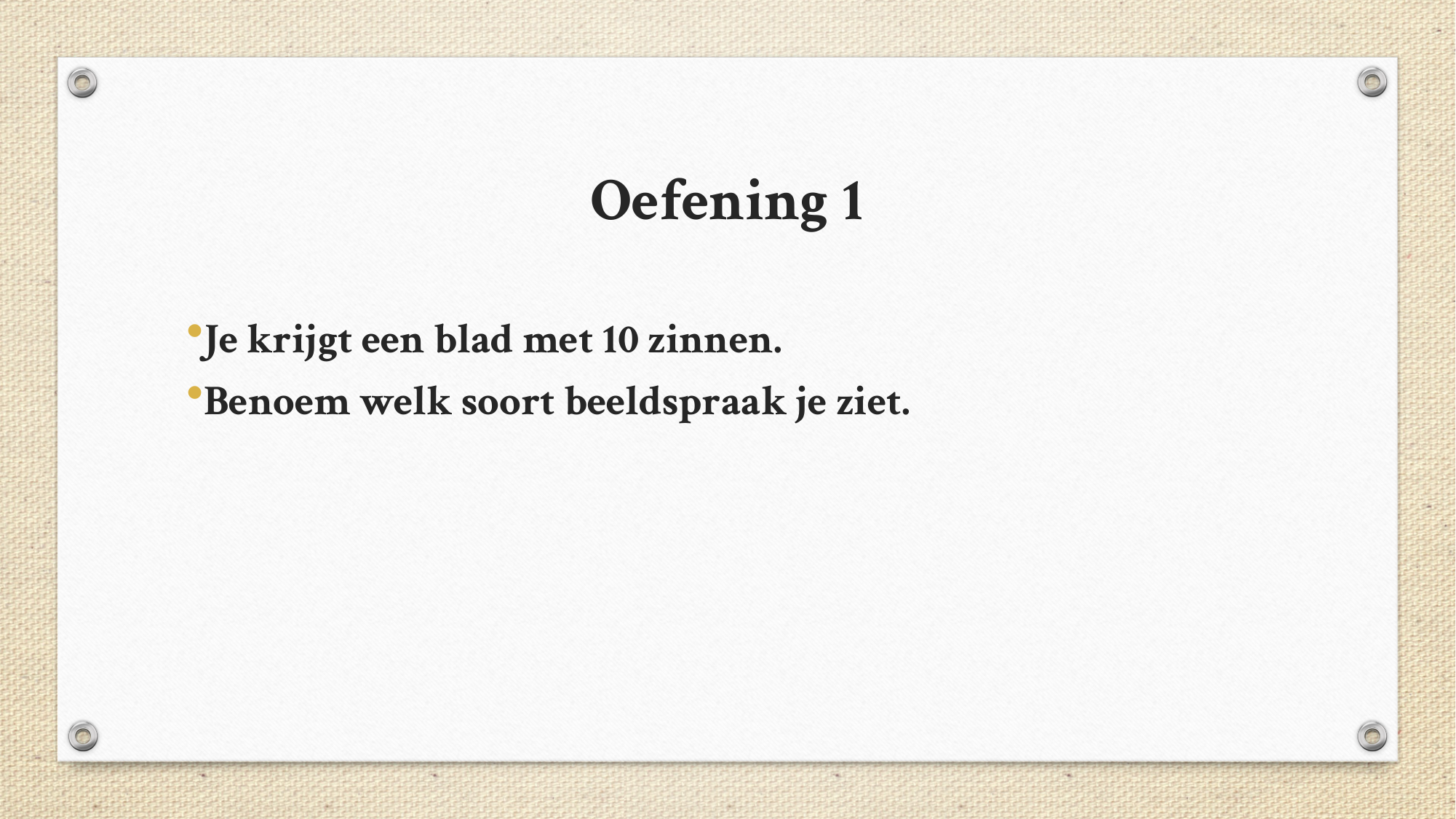

# Oefening 1
Je krijgt een blad met 10 zinnen.
Benoem welk soort beeldspraak je ziet.